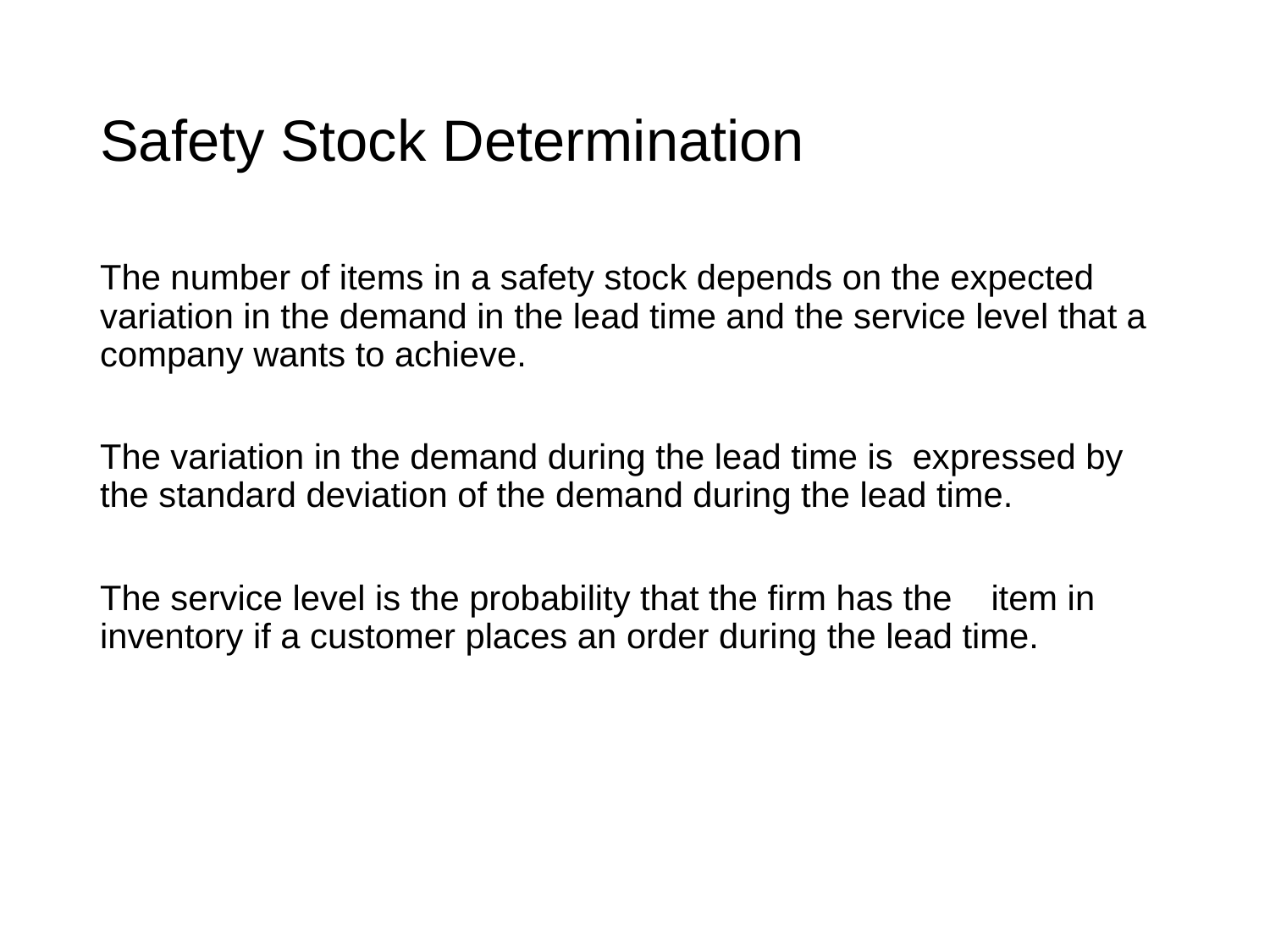

# Safety Stock Determination
The number of items in a safety stock depends on the expected variation in the demand in the lead time and the service level that a company wants to achieve.

The variation in the demand during the lead time is  expressed by the standard deviation of the demand during the lead time.

The service level is the probability that the firm has the    item in inventory if a customer places an order during the lead time.